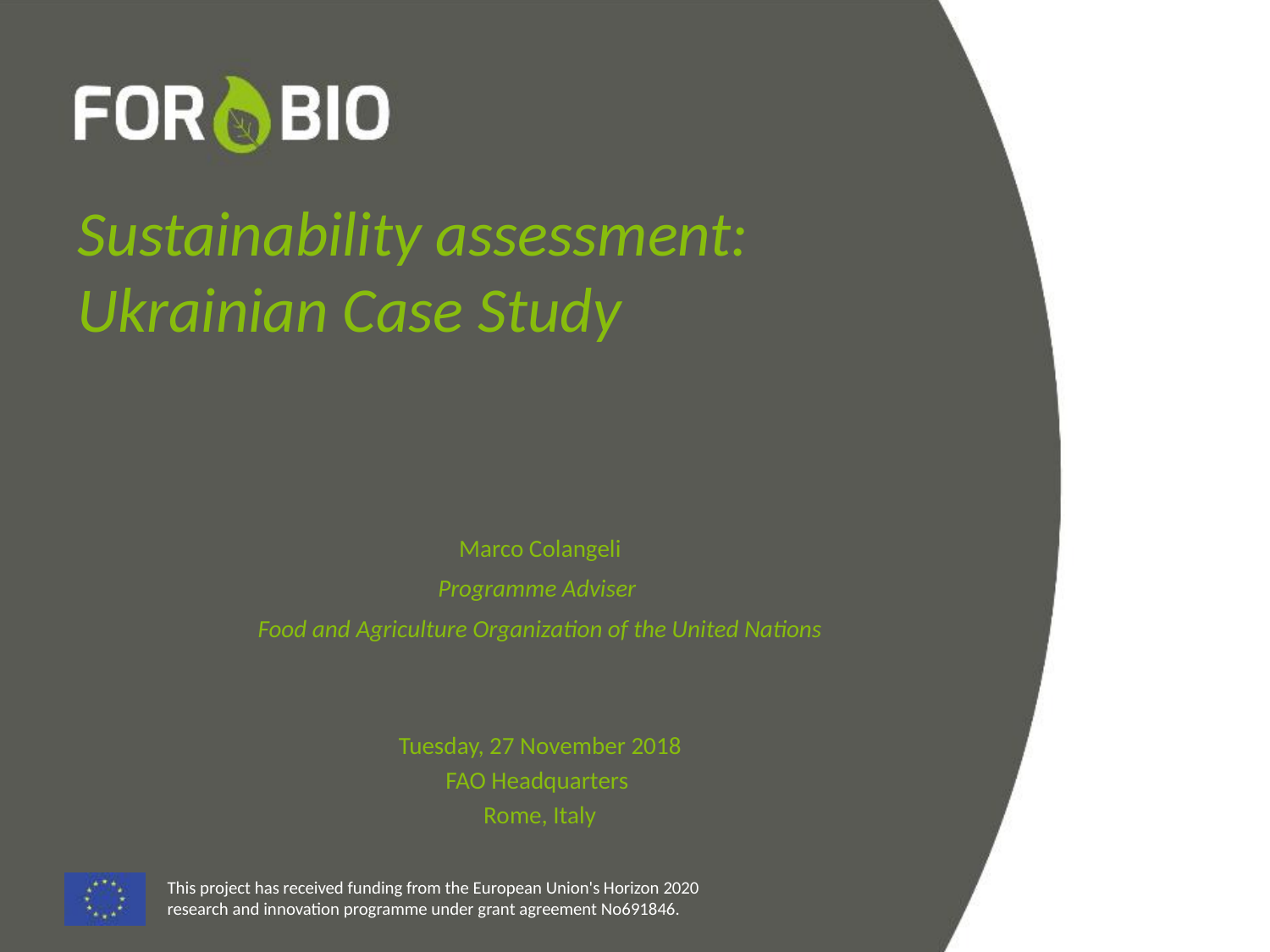

# Sustainability assessment: Ukrainian Case Study
Marco Colangeli
Programme Adviser
Food and Agriculture Organization of the United Nations

Tuesday, 27 November 2018
FAO Headquarters
Rome, Italy